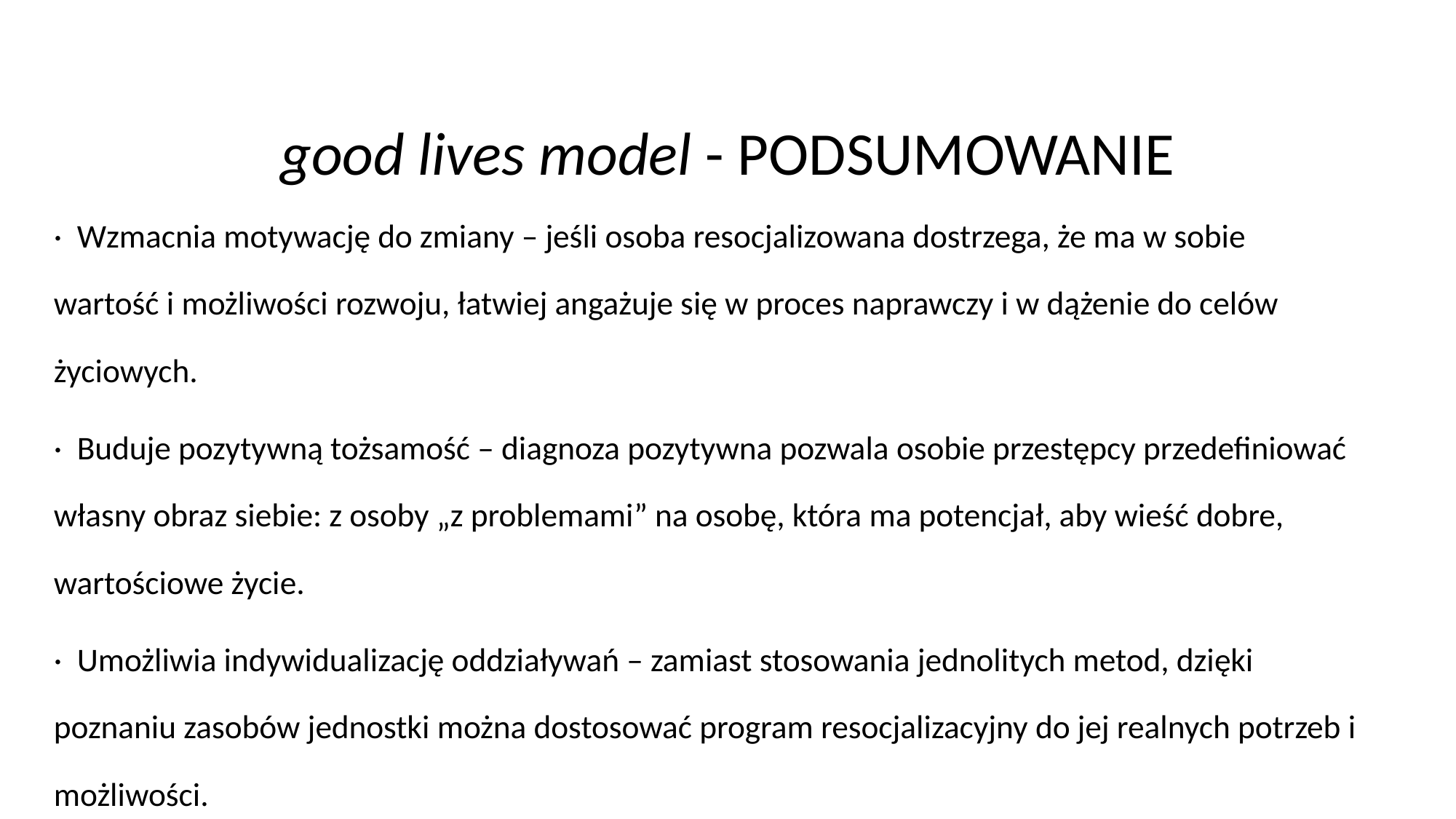

# good lives model - PODSUMOWANIE
·  Wzmacnia motywację do zmiany – jeśli osoba resocjalizowana dostrzega, że ma w sobie wartość i możliwości rozwoju, łatwiej angażuje się w proces naprawczy i w dążenie do celów życiowych.
·  Buduje pozytywną tożsamość – diagnoza pozytywna pozwala osobie przestępcy przedefiniować własny obraz siebie: z osoby „z problemami” na osobę, która ma potencjał, aby wieść dobre, wartościowe życie.
·  Umożliwia indywidualizację oddziaływań – zamiast stosowania jednolitych metod, dzięki poznaniu zasobów jednostki można dostosować program resocjalizacyjny do jej realnych potrzeb i możliwości.